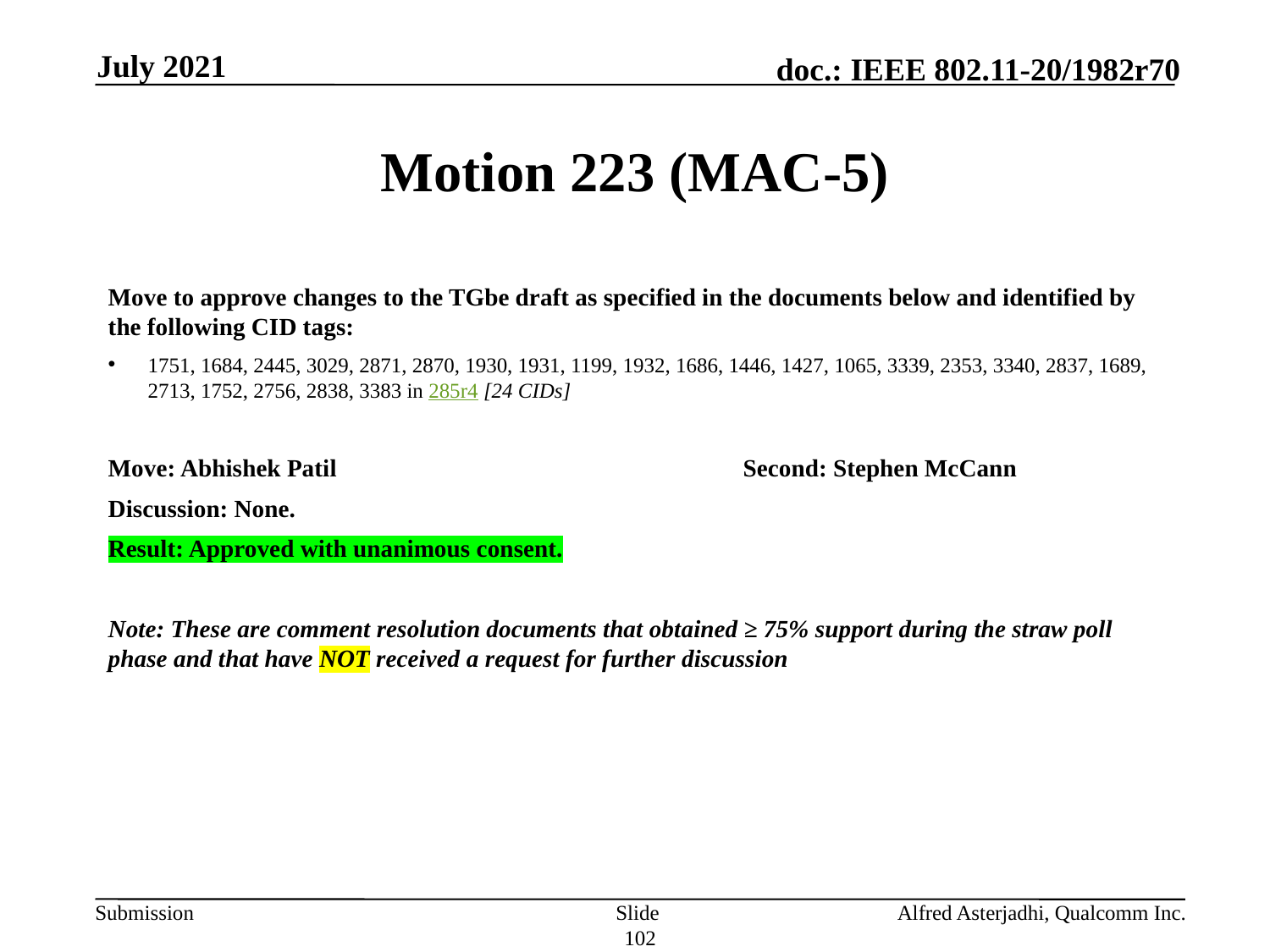

July 2021
# Motion 223 (MAC-5)
Move to approve changes to the TGbe draft as specified in the documents below and identified by the following CID tags:
1751, 1684, 2445, 3029, 2871, 2870, 1930, 1931, 1199, 1932, 1686, 1446, 1427, 1065, 3339, 2353, 3340, 2837, 1689, 2713, 1752, 2756, 2838, 3383 in 285r4 [24 CIDs]

Move: Abhishek Patil  				Second: Stephen McCann
Discussion: None.
Result: Approved with unanimous consent.

Note: These are comment resolution documents that obtained ≥ 75% support during the straw poll phase and that have NOT received a request for further discussion
Slide 102
Alfred Asterjadhi, Qualcomm Inc.